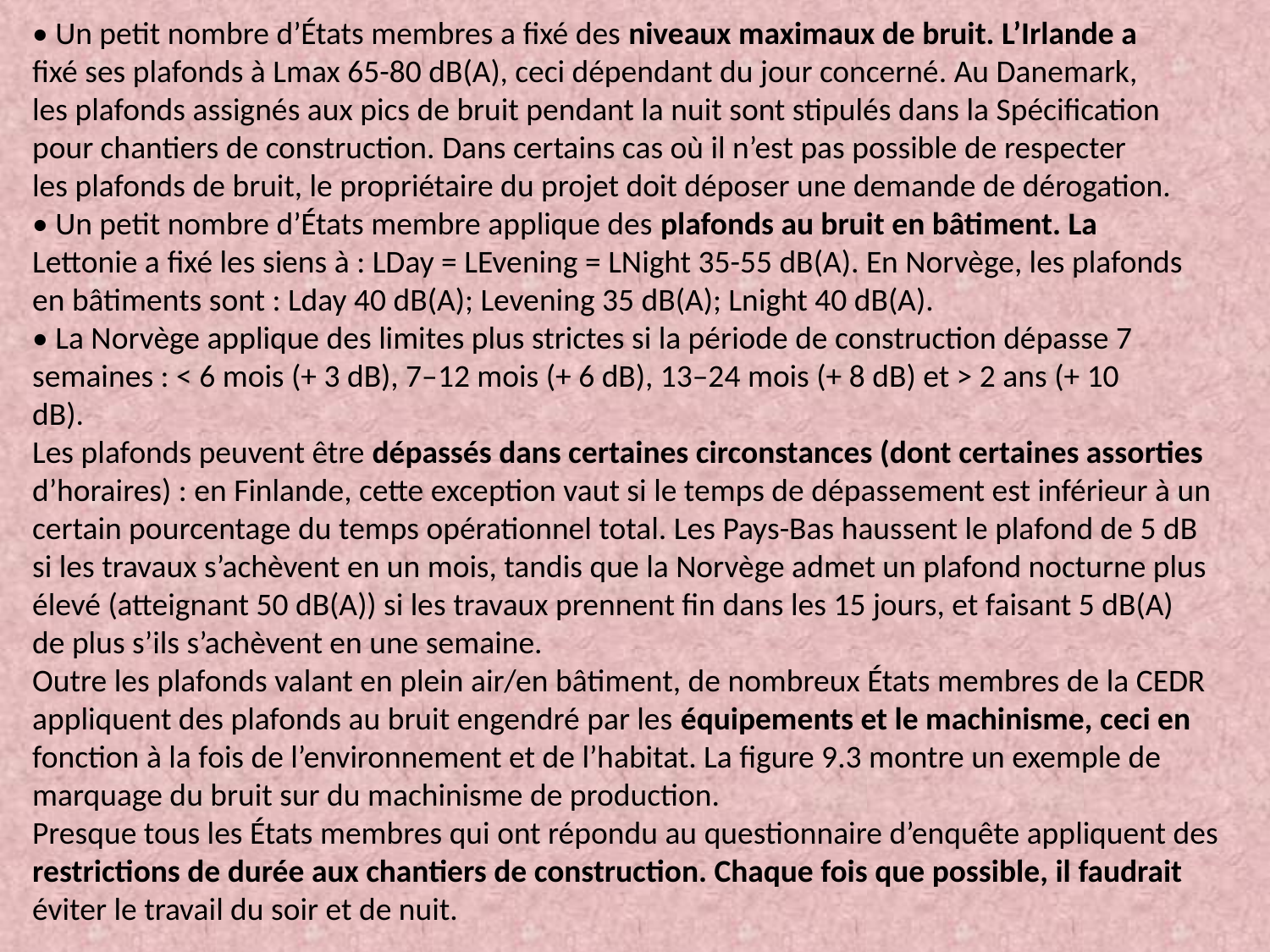

• Un petit nombre d’États membres a fixé des niveaux maximaux de bruit. L’Irlande a
fixé ses plafonds à Lmax 65-80 dB(A), ceci dépendant du jour concerné. Au Danemark,
les plafonds assignés aux pics de bruit pendant la nuit sont stipulés dans la Spécification
pour chantiers de construction. Dans certains cas où il n’est pas possible de respecter
les plafonds de bruit, le propriétaire du projet doit déposer une demande de dérogation.
• Un petit nombre d’États membre applique des plafonds au bruit en bâtiment. La
Lettonie a fixé les siens à : LDay = LEvening = LNight 35-55 dB(A). En Norvège, les plafonds
en bâtiments sont : Lday 40 dB(A); Levening 35 dB(A); Lnight 40 dB(A).
• La Norvège applique des limites plus strictes si la période de construction dépasse 7
semaines : < 6 mois (+ 3 dB), 7–12 mois (+ 6 dB), 13–24 mois (+ 8 dB) et > 2 ans (+ 10
dB).
Les plafonds peuvent être dépassés dans certaines circonstances (dont certaines assorties
d’horaires) : en Finlande, cette exception vaut si le temps de dépassement est inférieur à un
certain pourcentage du temps opérationnel total. Les Pays-Bas haussent le plafond de 5 dB
si les travaux s’achèvent en un mois, tandis que la Norvège admet un plafond nocturne plus
élevé (atteignant 50 dB(A)) si les travaux prennent fin dans les 15 jours, et faisant 5 dB(A)
de plus s’ils s’achèvent en une semaine.
Outre les plafonds valant en plein air/en bâtiment, de nombreux États membres de la CEDR
appliquent des plafonds au bruit engendré par les équipements et le machinisme, ceci en
fonction à la fois de l’environnement et de l’habitat. La figure 9.3 montre un exemple de
marquage du bruit sur du machinisme de production.
Presque tous les États membres qui ont répondu au questionnaire d’enquête appliquent des
restrictions de durée aux chantiers de construction. Chaque fois que possible, il faudrait
éviter le travail du soir et de nuit.